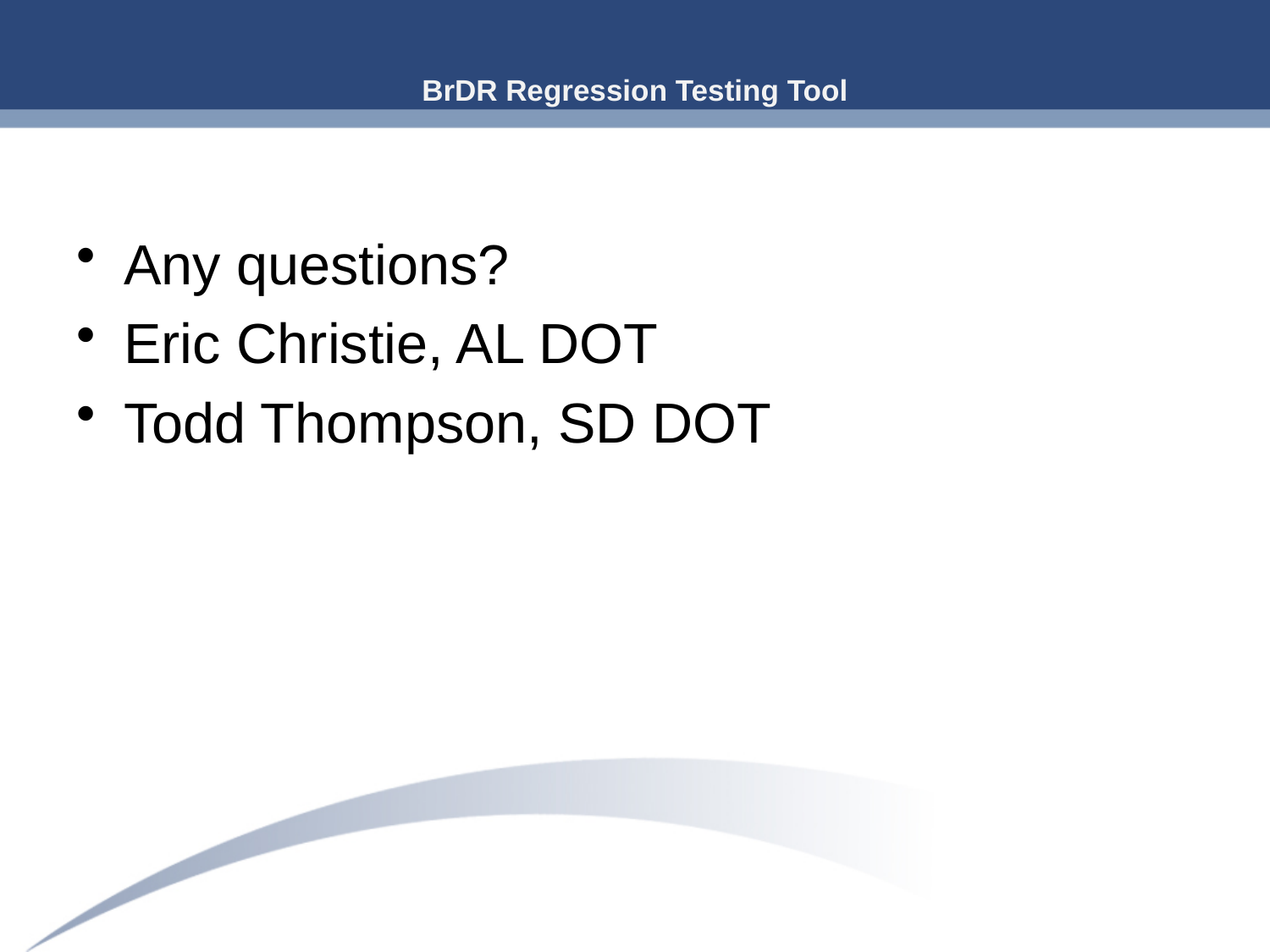

BrDR Regression Testing Tool

Any questions?
Eric Christie, AL DOT
Todd Thompson, SD DOT